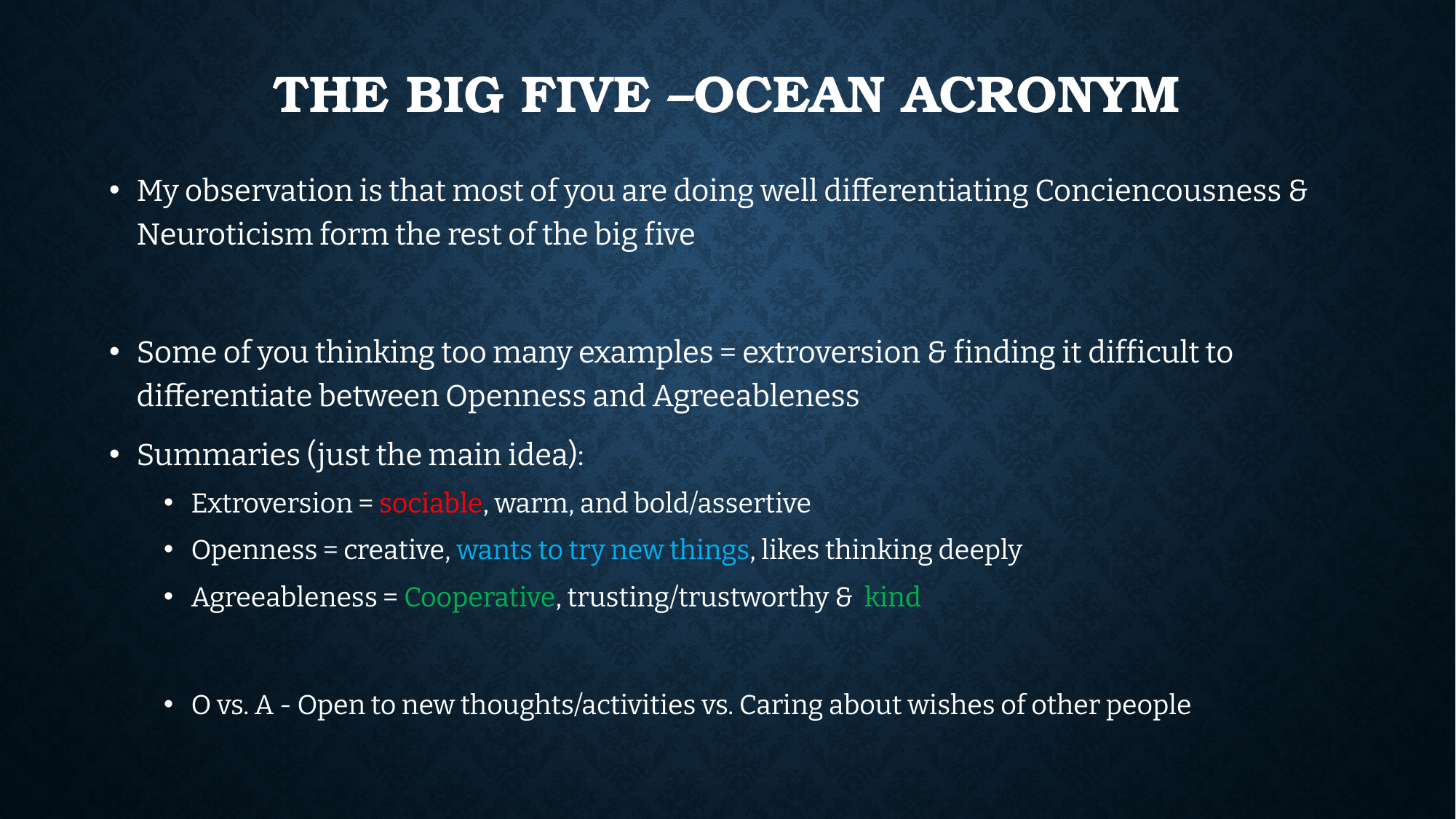

# The Big Five –OCEAN acronym
My observation is that most of you are doing well differentiating Conciencousness & Neuroticism form the rest of the big five

Some of you thinking too many examples = extroversion & finding it difficult to differentiate between Openness and Agreeableness
Summaries (just the main idea):
Extroversion = sociable, warm, and bold/assertive
Openness = creative, wants to try new things, likes thinking deeply
Agreeableness = Cooperative, trusting/trustworthy &  kind

O vs. A - Open to new thoughts/activities vs. Caring about wishes of other people